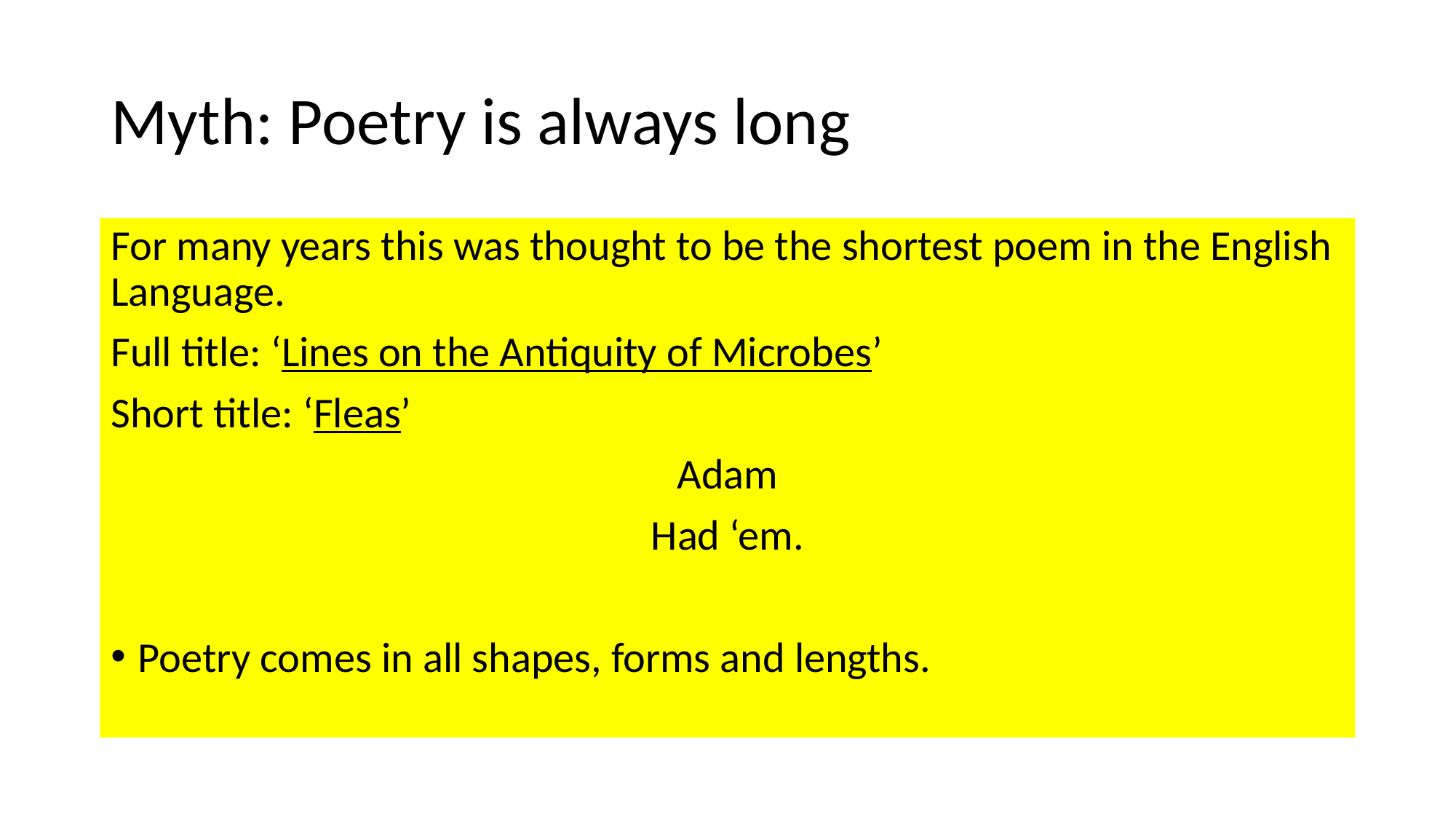

# Myth: Poetry is always long
For many years this was thought to be the shortest poem in the English Language.
Full title: ‘Lines on the Antiquity of Microbes’
Short title: ‘Fleas’
Adam
Had ‘em.

Poetry comes in all shapes, forms and lengths.